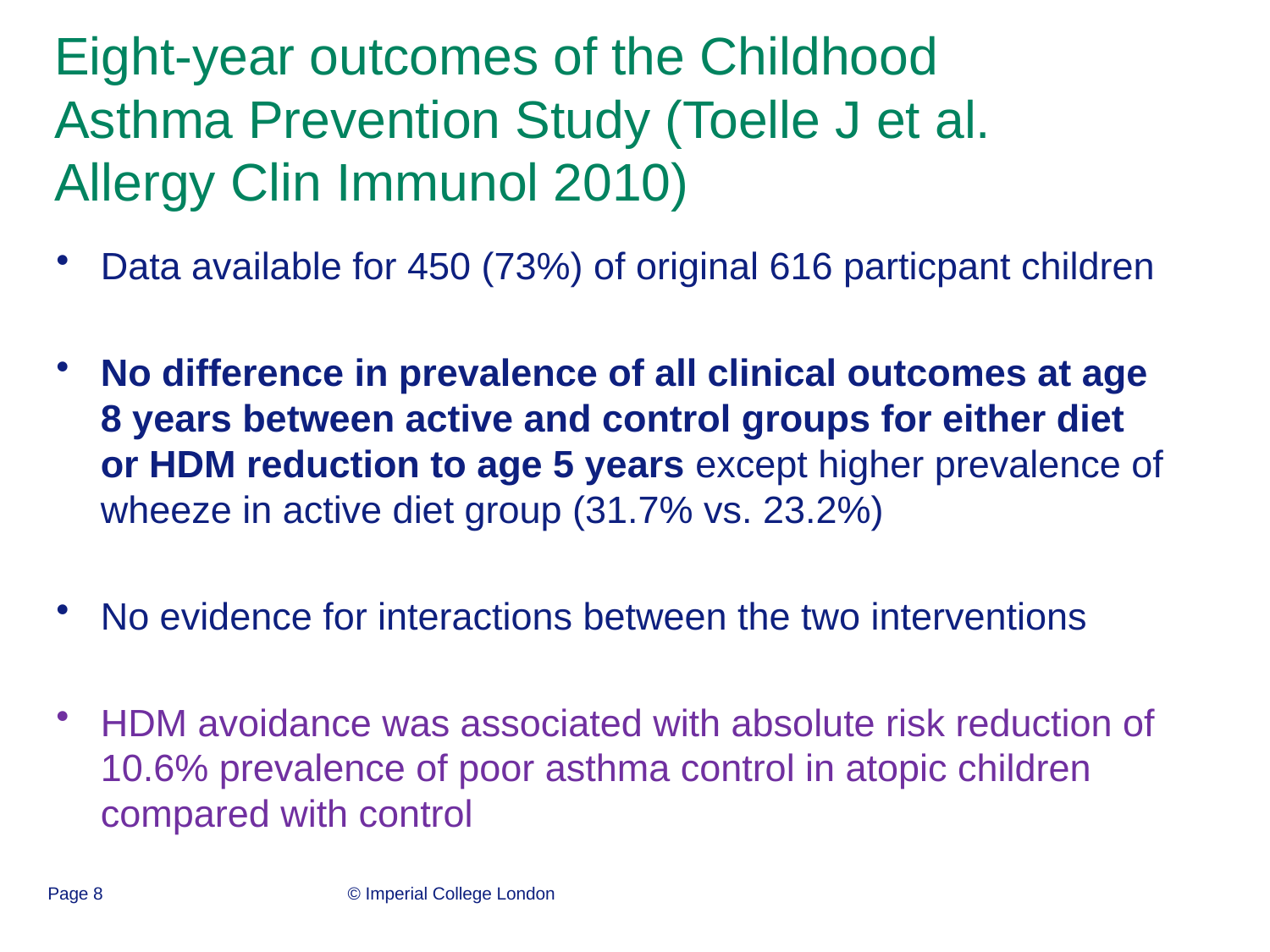

# Eight-year outcomes of the Childhood Asthma Prevention Study (Toelle J et al. Allergy Clin Immunol 2010)
Data available for 450 (73%) of original 616 particpant children

No difference in prevalence of all clinical outcomes at age 8 years between active and control groups for either diet or HDM reduction to age 5 years except higher prevalence of wheeze in active diet group (31.7% vs. 23.2%)

No evidence for interactions between the two interventions

HDM avoidance was associated with absolute risk reduction of 10.6% prevalence of poor asthma control in atopic children compared with control

Page 8
© Imperial College London